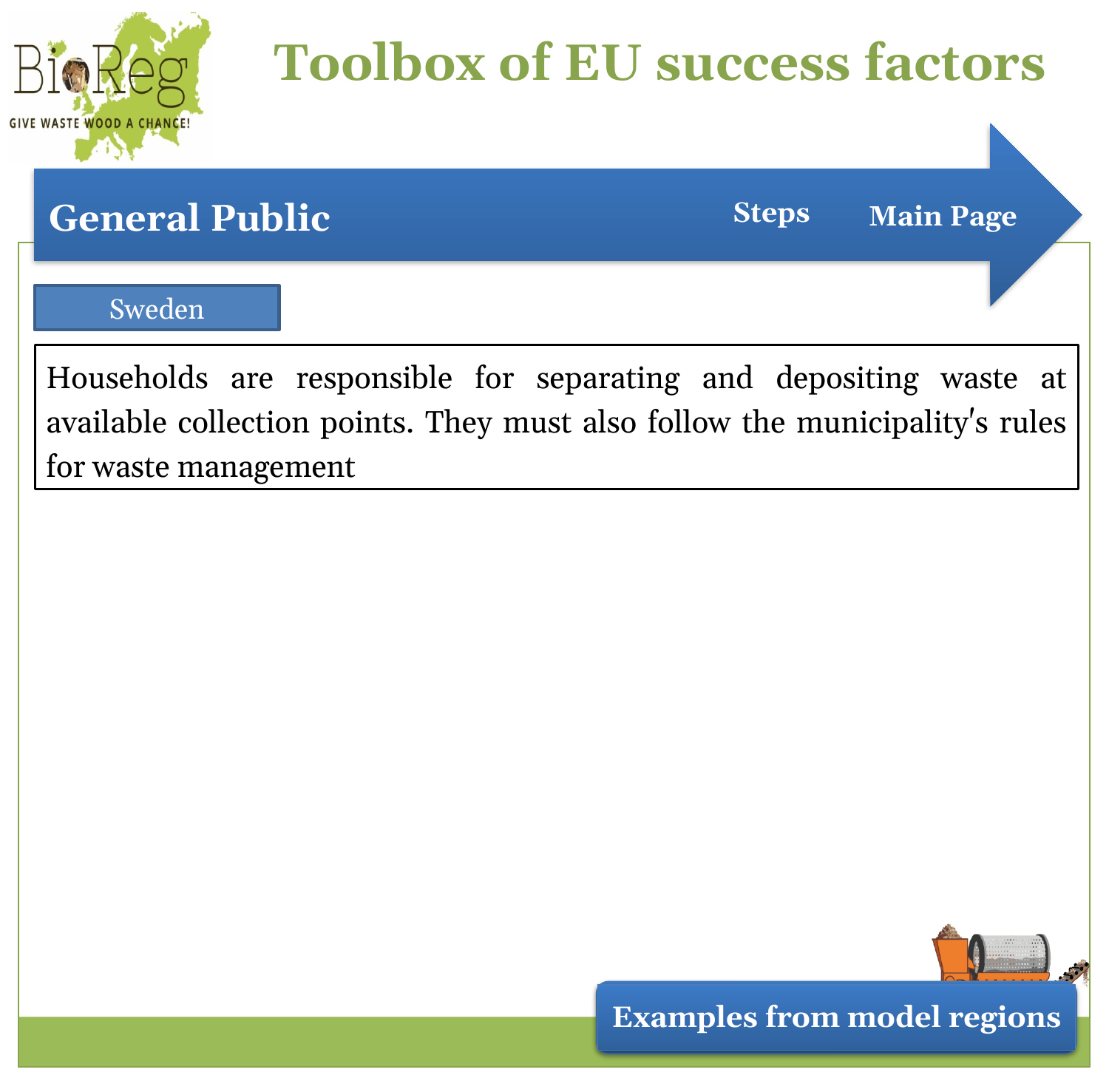

General Public

Steps

Main Page
Sweden
Households are responsible for separating and depositing waste at available collection points. They must also follow the municipality's rules for waste management

Examples from model regions